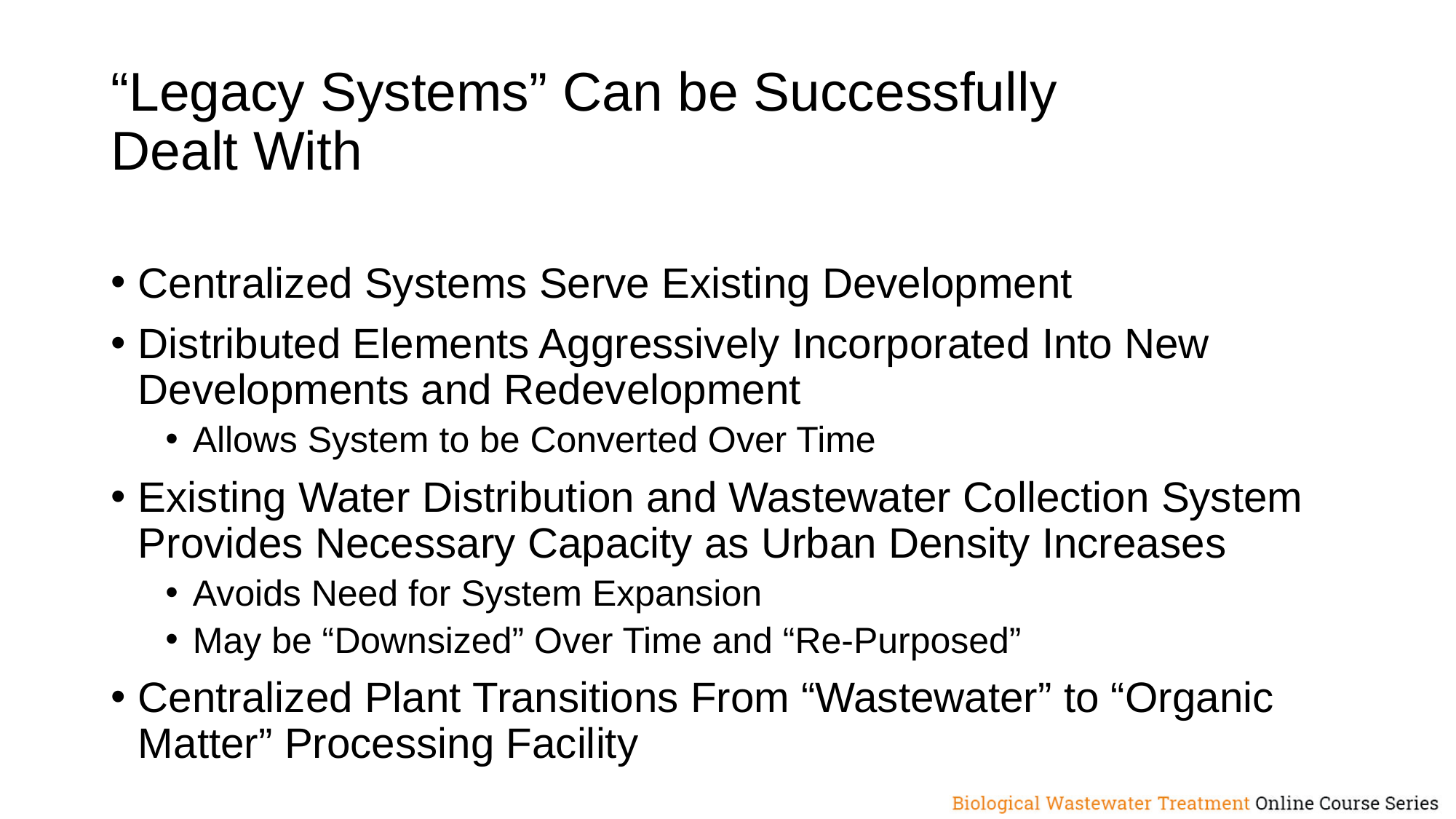

# “Legacy Systems” Can be Successfully Dealt With
Centralized Systems Serve Existing Development
Distributed Elements Aggressively Incorporated Into New Developments and Redevelopment
Allows System to be Converted Over Time
Existing Water Distribution and Wastewater Collection System Provides Necessary Capacity as Urban Density Increases
Avoids Need for System Expansion
May be “Downsized” Over Time and “Re-Purposed”
Centralized Plant Transitions From “Wastewater” to “Organic Matter” Processing Facility